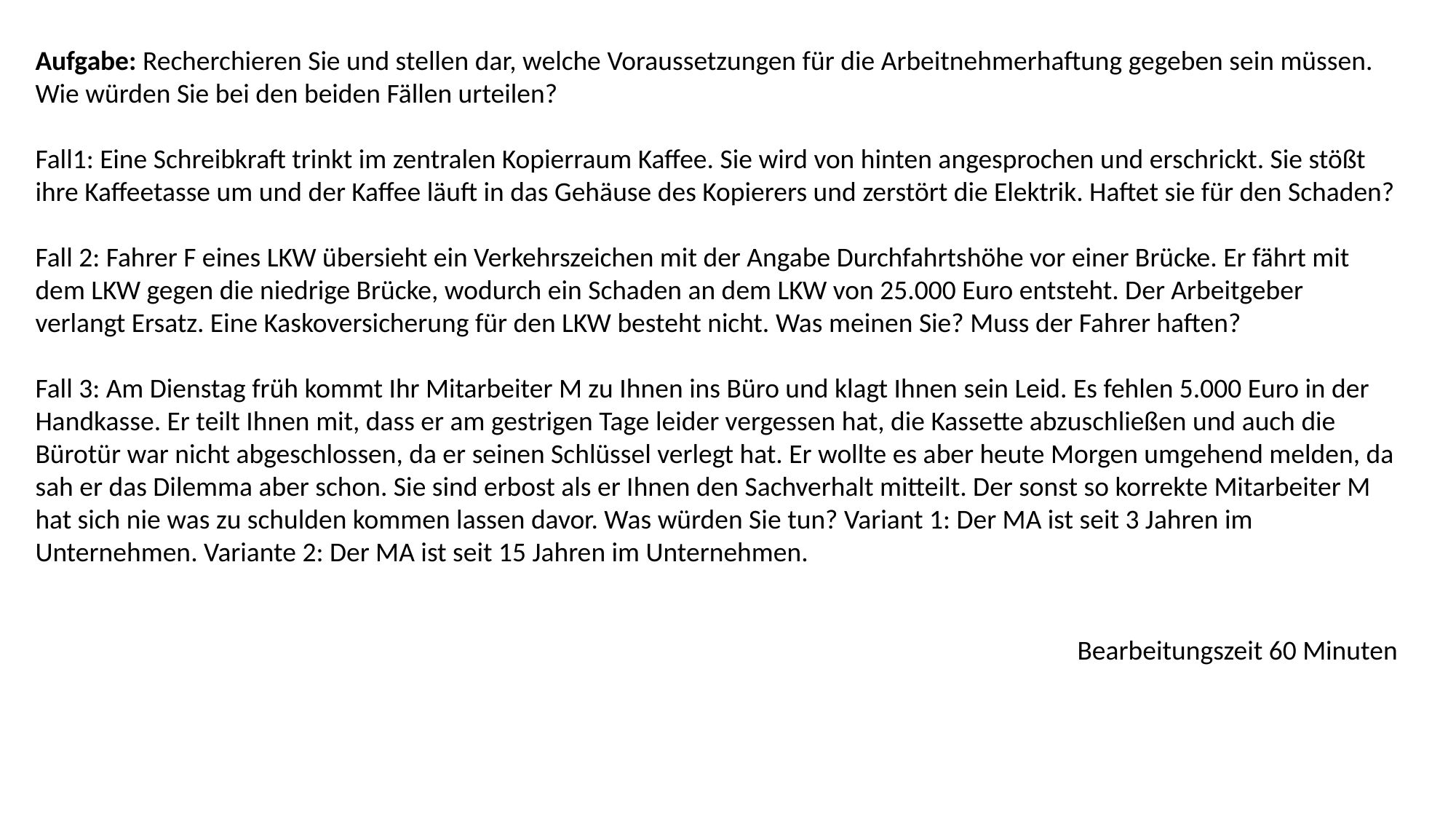

Aufgabe: Recherchieren Sie und stellen dar, welche Voraussetzungen für die Arbeitnehmerhaftung gegeben sein müssen. Wie würden Sie bei den beiden Fällen urteilen?

Fall1: Eine Schreibkraft trinkt im zentralen Kopierraum Kaffee. Sie wird von hinten angesprochen und erschrickt. Sie stößt ihre Kaffeetasse um und der Kaffee läuft in das Gehäuse des Kopierers und zerstört die Elektrik. Haftet sie für den Schaden?

Fall 2: Fahrer F eines LKW übersieht ein Verkehrszeichen mit der Angabe Durchfahrtshöhe vor einer Brücke. Er fährt mit dem LKW gegen die niedrige Brücke, wodurch ein Schaden an dem LKW von 25.000 Euro entsteht. Der Arbeitgeber verlangt Ersatz. Eine Kaskoversicherung für den LKW besteht nicht. Was meinen Sie? Muss der Fahrer haften?

Fall 3: Am Dienstag früh kommt Ihr Mitarbeiter M zu Ihnen ins Büro und klagt Ihnen sein Leid. Es fehlen 5.000 Euro in der Handkasse. Er teilt Ihnen mit, dass er am gestrigen Tage leider vergessen hat, die Kassette abzuschließen und auch die Bürotür war nicht abgeschlossen, da er seinen Schlüssel verlegt hat. Er wollte es aber heute Morgen umgehend melden, da sah er das Dilemma aber schon. Sie sind erbost als er Ihnen den Sachverhalt mitteilt. Der sonst so korrekte Mitarbeiter M hat sich nie was zu schulden kommen lassen davor. Was würden Sie tun? Variant 1: Der MA ist seit 3 Jahren im Unternehmen. Variante 2: Der MA ist seit 15 Jahren im Unternehmen.

Bearbeitungszeit 60 Minuten